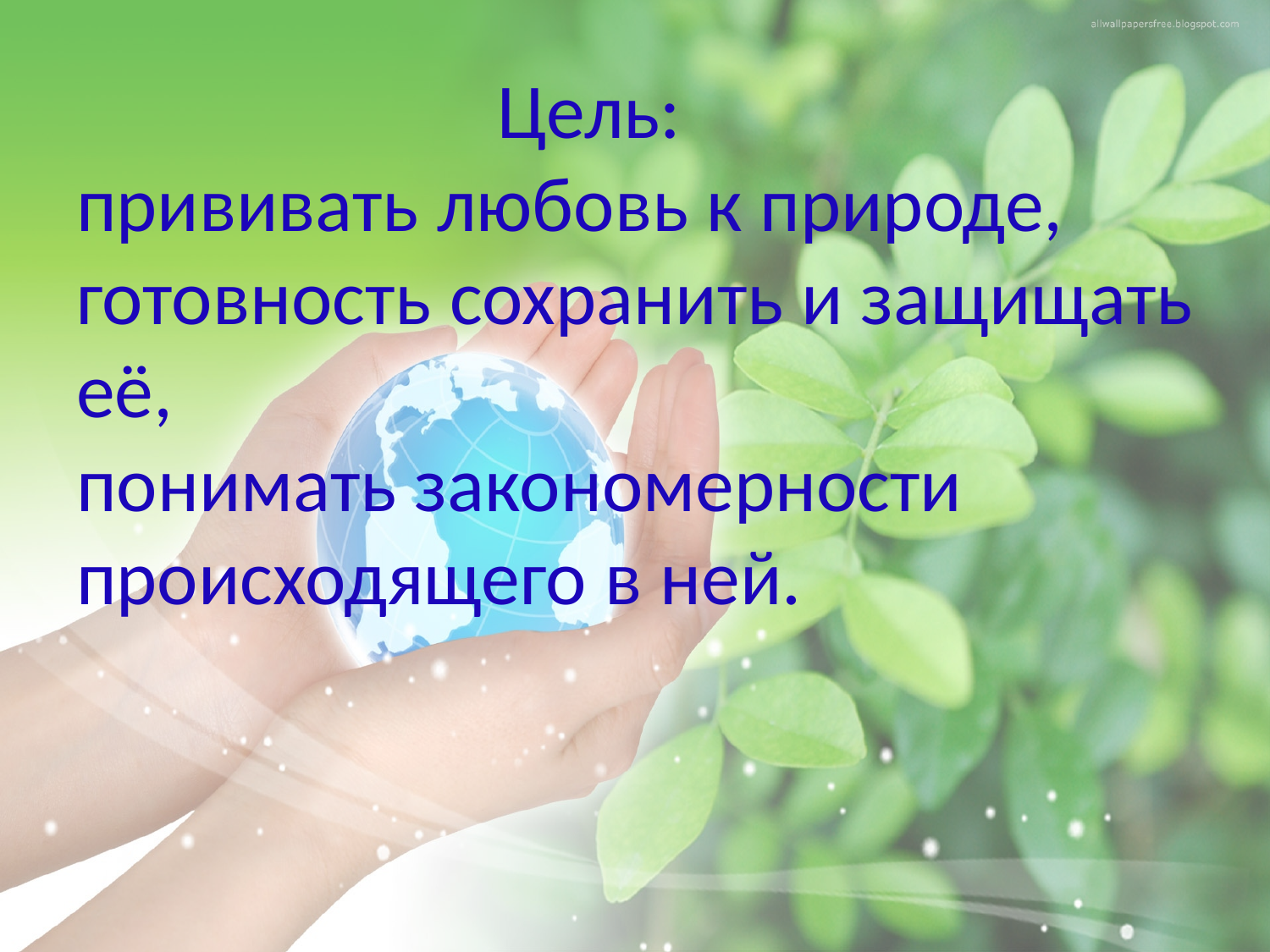

# Цель: прививать любовь к природе, готовность сохранить и защищать её, понимать закономерности происходящего в ней.